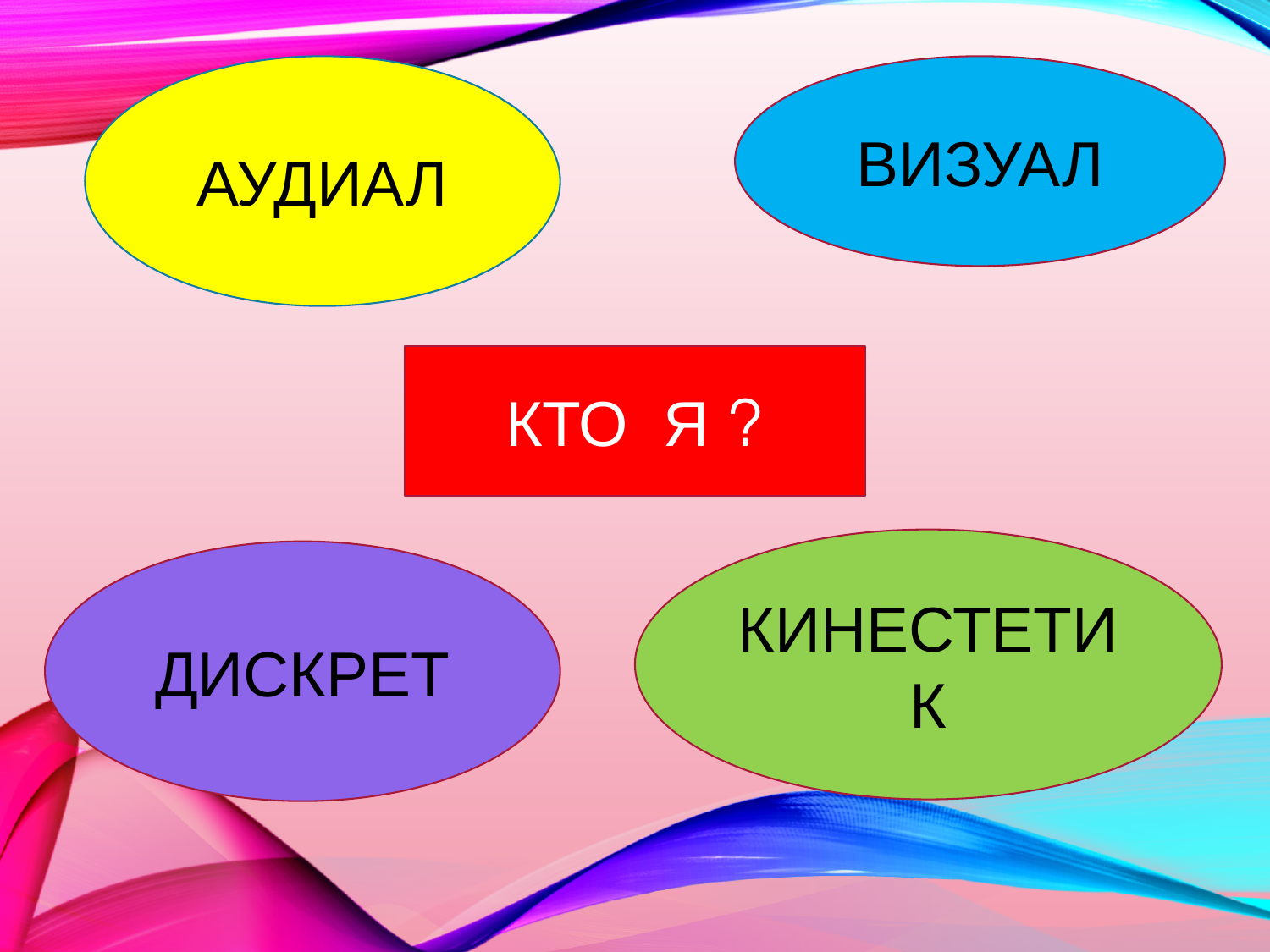

АУДИАЛ
ВИЗУАЛ
КТО  Я ?
КИНЕСТЕТИК
ДИСКРЕТ